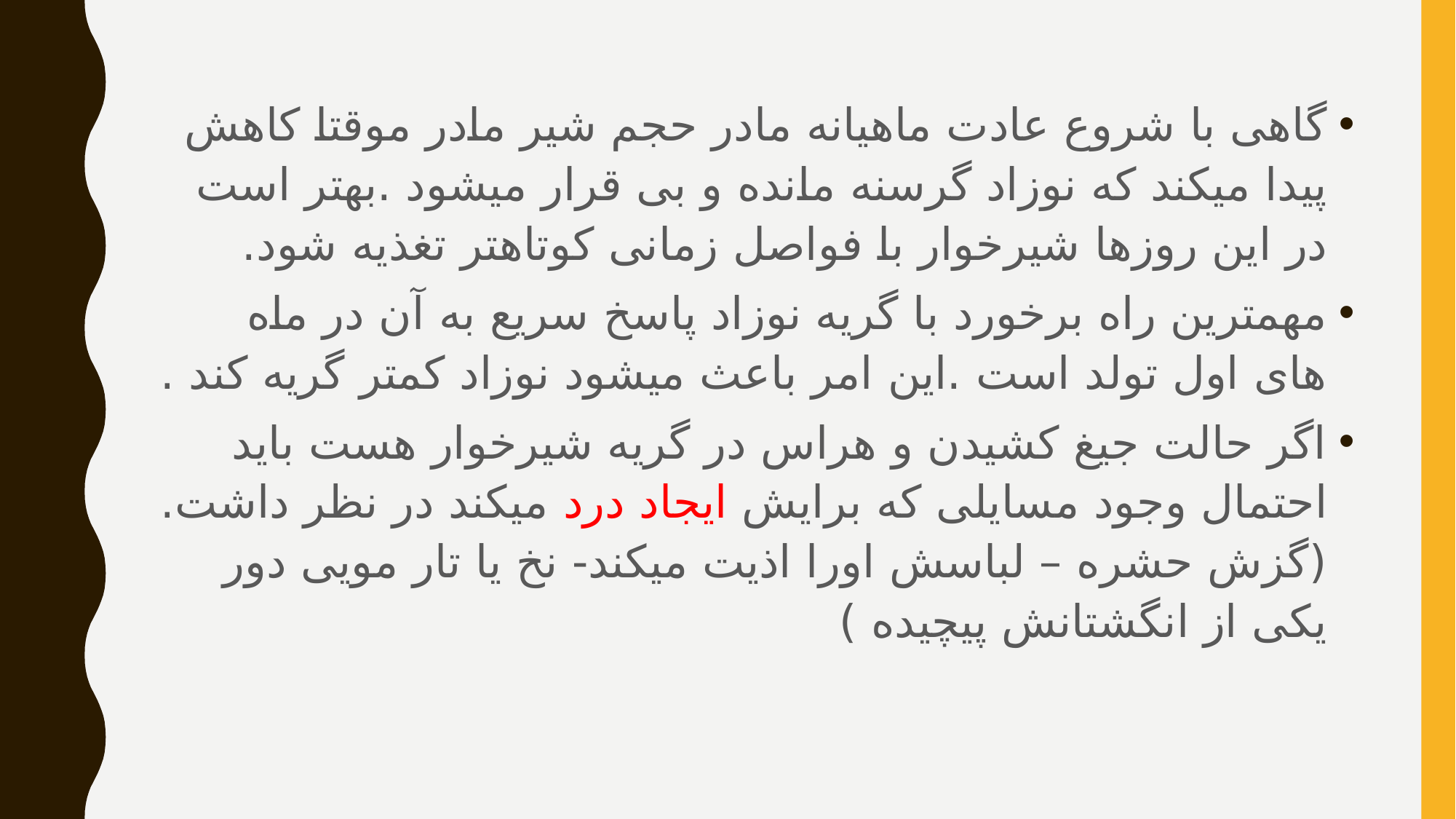

گاهی با شروع عادت ماهیانه مادر حجم شیر مادر موقتا کاهش پیدا میکند که نوزاد گرسنه مانده و بی قرار میشود .بهتر است در این روزها شیرخوار با فواصل زمانی کوتاهتر تغذیه شود.
مهمترین راه برخورد با گریه نوزاد پاسخ سریع به آن در ماه های اول تولد است .این امر باعث میشود نوزاد کمتر گریه کند .
اگر حالت جیغ کشیدن و هراس در گریه شیرخوار هست باید احتمال وجود مسایلی که برایش ایجاد درد میکند در نظر داشت.(گزش حشره – لباسش اورا اذیت میکند- نخ یا تار مویی دور یکی از انگشتانش پیچیده )